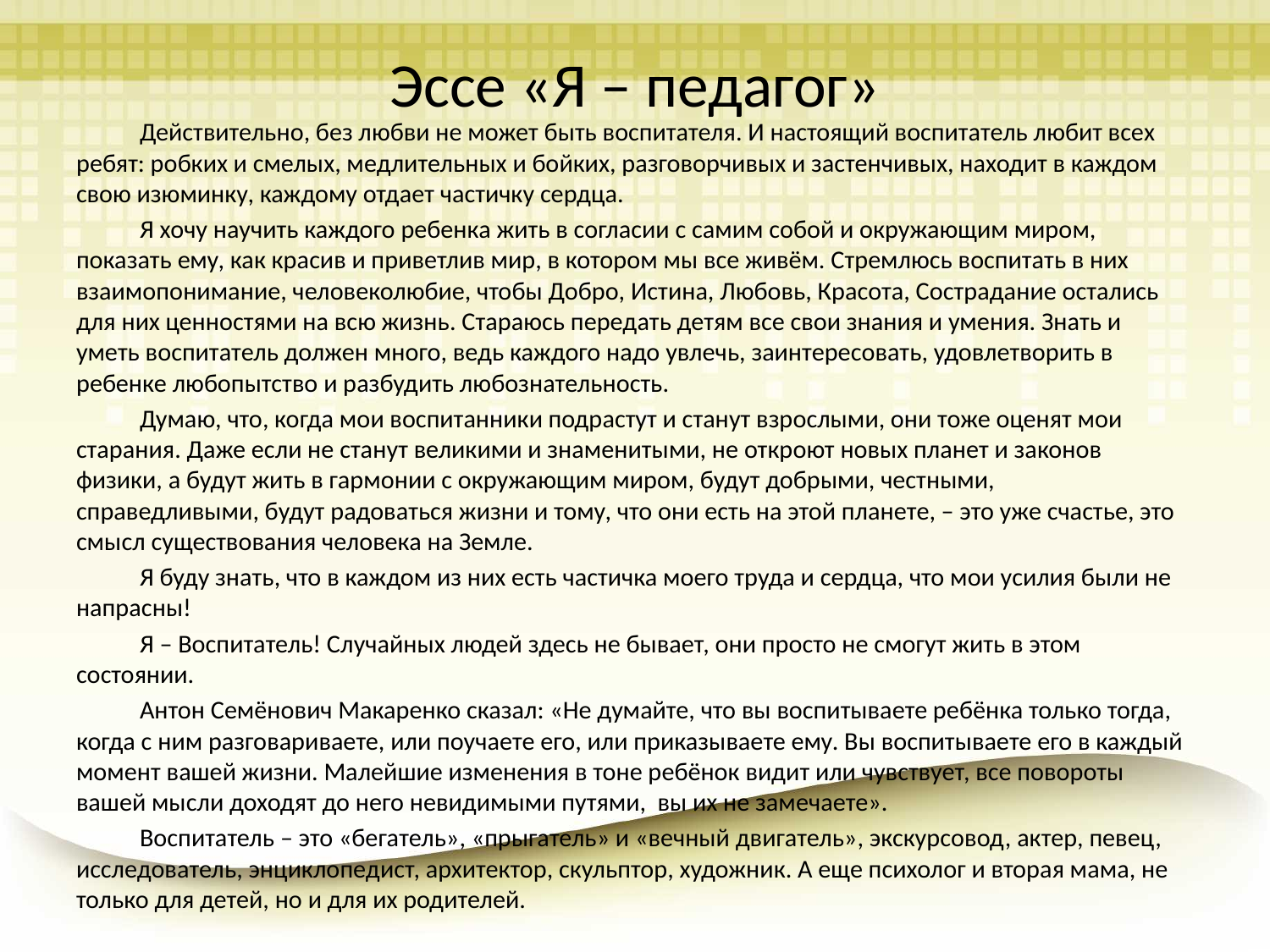

# Эссе «Я – педагог»
	Действительно, без любви не может быть воспитателя. И настоящий воспитатель любит всех ребят: робких и смелых, медлительных и бойких, разговорчивых и застенчивых, находит в каждом свою изюминку, каждому отдает частичку сердца.
	Я хочу научить каждого ребенка жить в согласии с самим собой и окружающим миром, показать ему, как красив и приветлив мир, в котором мы все живём. Стремлюсь воспитать в них взаимопонимание, человеколюбие, чтобы Добро, Истина, Любовь, Красота, Сострадание остались для них ценностями на всю жизнь. Стараюсь передать детям все свои знания и умения. Знать и уметь воспитатель должен много, ведь каждого надо увлечь, заинтересовать, удовлетворить в ребенке любопытство и разбудить любознательность.
	Думаю, что, когда мои воспитанники подрастут и станут взрослыми, они тоже оценят мои старания. Даже если не станут великими и знаменитыми, не откроют новых планет и законов физики, а будут жить в гармонии с окружающим миром, будут добрыми, честными, справедливыми, будут радоваться жизни и тому, что они есть на этой планете, – это уже счастье, это смысл существования человека на Земле.
	Я буду знать, что в каждом из них есть частичка моего труда и сердца, что мои усилия были не напрасны!
	Я – Воспитатель! Случайных людей здесь не бывает, они просто не смогут жить в этом состоянии.
	Антон Семёнович Макаренко сказал: «Не думайте, что вы воспитываете ребёнка только тогда, когда с ним разговариваете, или поучаете его, или приказываете ему. Вы воспитываете его в каждый момент вашей жизни. Малейшие изменения в тоне ребёнок видит или чувствует, все повороты вашей мысли доходят до него невидимыми путями,  вы их не замечаете».
	Воспитатель – это «бегатель», «прыгатель» и «вечный двигатель», экскурсовод, актер, певец, исследователь, энциклопедист, архитектор, скульптор, художник. А еще психолог и вторая мама, не только для детей, но и для их родителей.